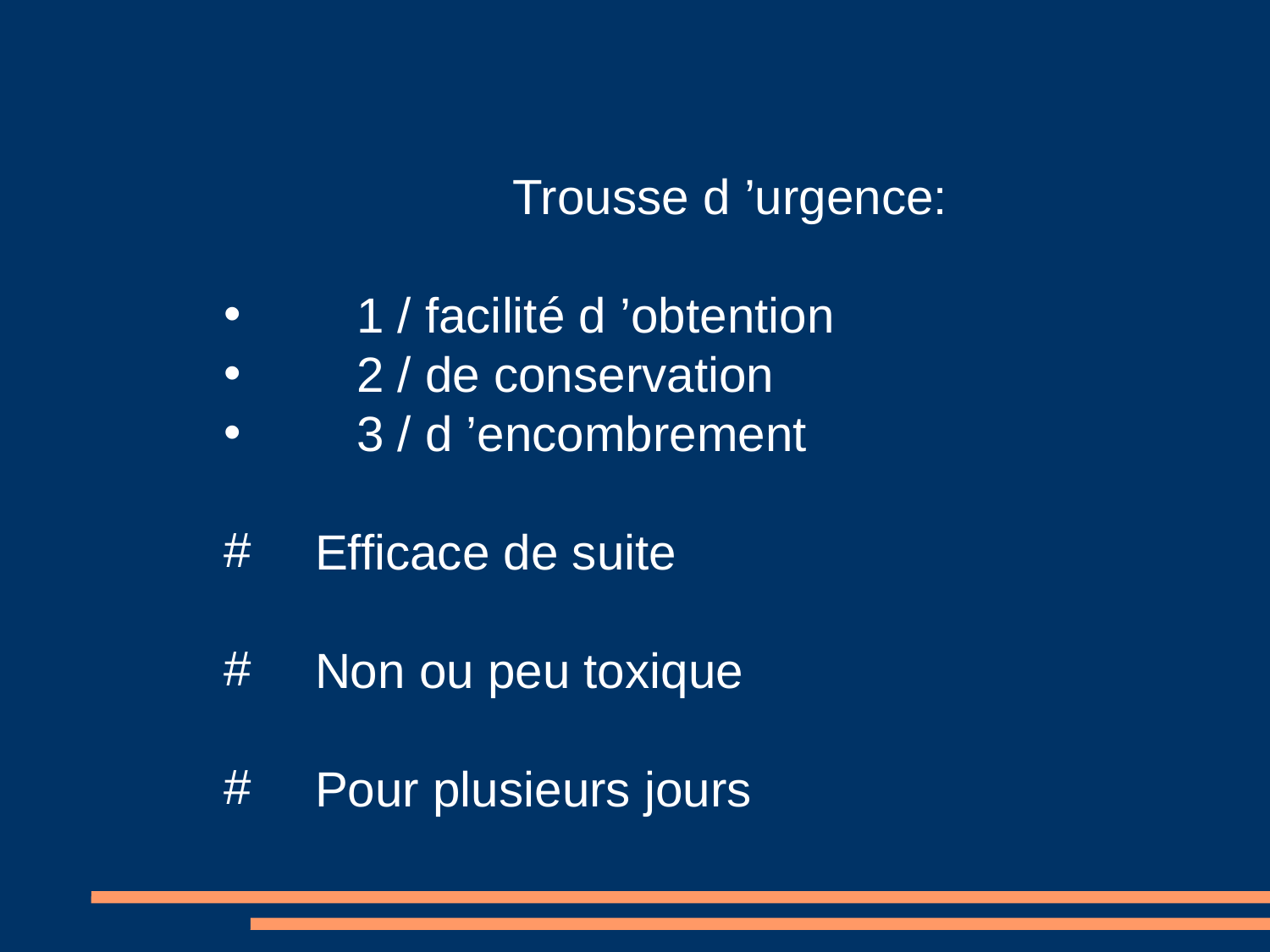

Trousse d ’urgence:

     1 / facilité d ’obtention
     2 / de conservation
     3 / d ’encombrement

  Efficace de suite

  Non ou peu toxique

  Pour plusieurs jours